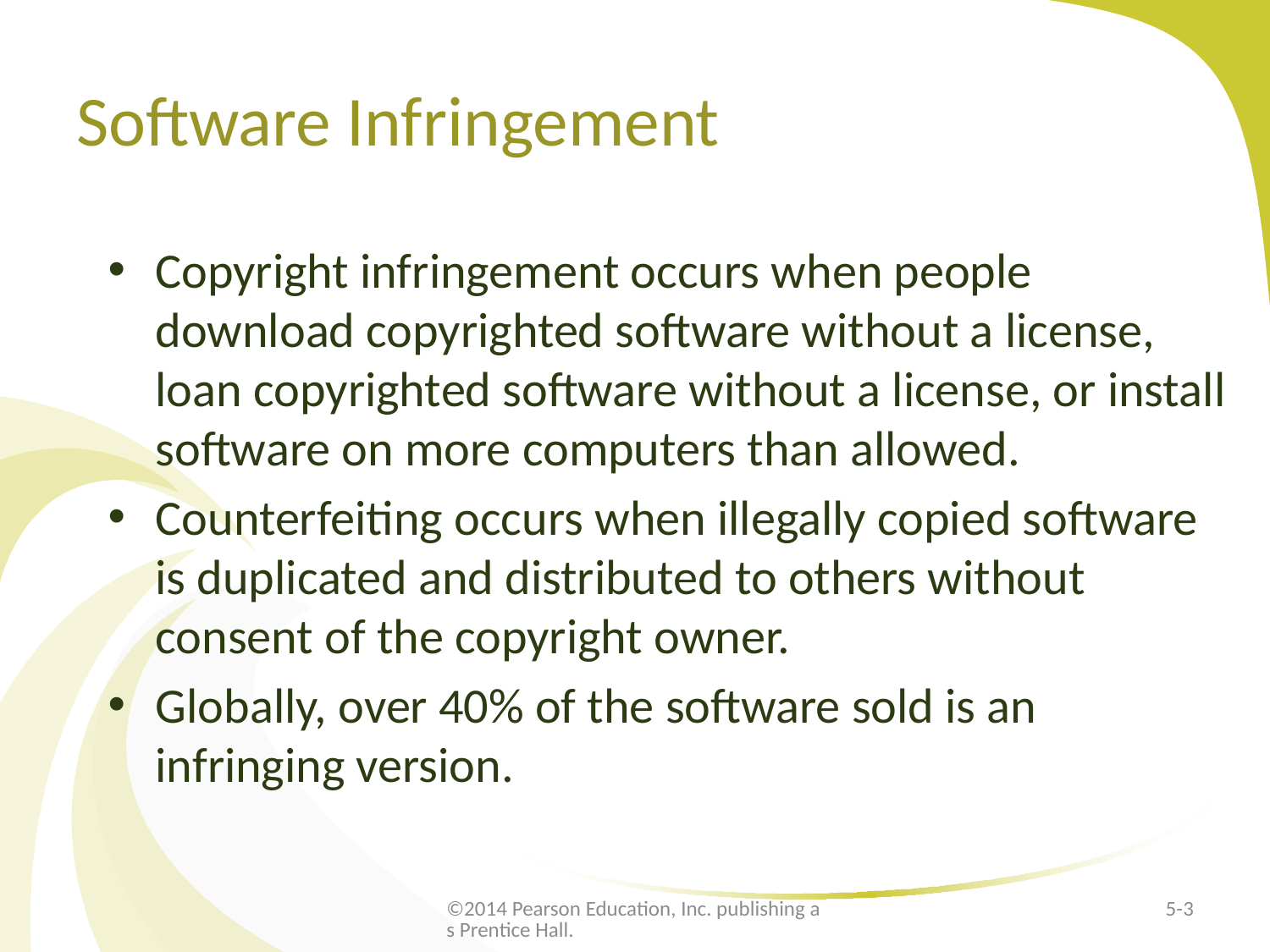

# Software Infringement
Copyright infringement occurs when people download copyrighted software without a license,  loan copyrighted software without a license, or install software on more computers than allowed.
Counterfeiting occurs when illegally copied software is duplicated and distributed to others without consent of the copyright owner.
Globally, over 40% of the software sold is an infringing version.

©2014 Pearson Education, Inc. publishing as Prentice Hall.
5-3